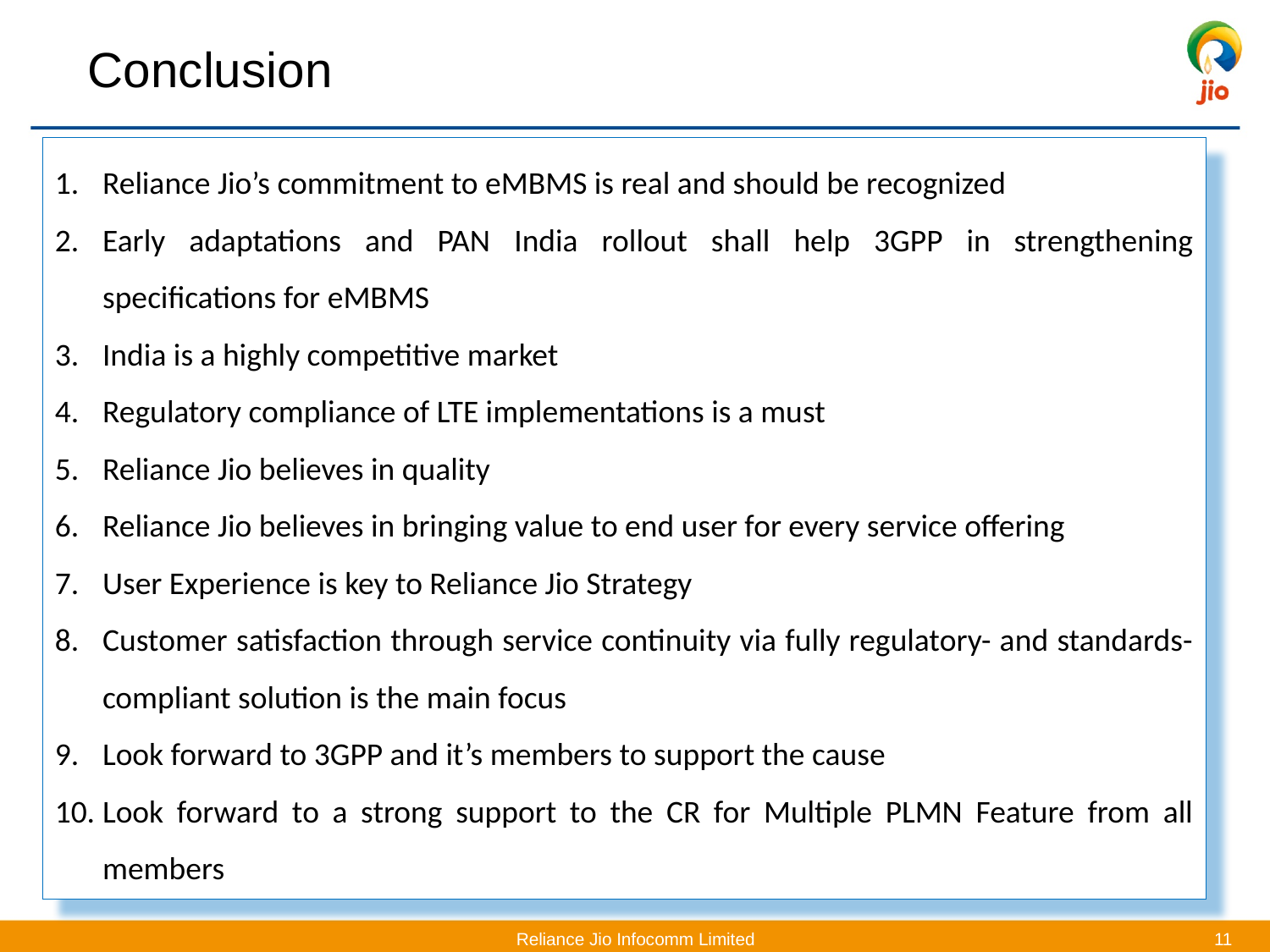

Conclusion
Reliance Jio’s commitment to eMBMS is real and should be recognized
Early adaptations and PAN India rollout shall help 3GPP in strengthening specifications for eMBMS
India is a highly competitive market
Regulatory compliance of LTE implementations is a must
Reliance Jio believes in quality
Reliance Jio believes in bringing value to end user for every service offering
User Experience is key to Reliance Jio Strategy
Customer satisfaction through service continuity via fully regulatory- and standards-compliant solution is the main focus
Look forward to 3GPP and it’s members to support the cause
Look forward to a strong support to the CR for Multiple PLMN Feature from all members
Reliance Jio Infocomm Limited
11